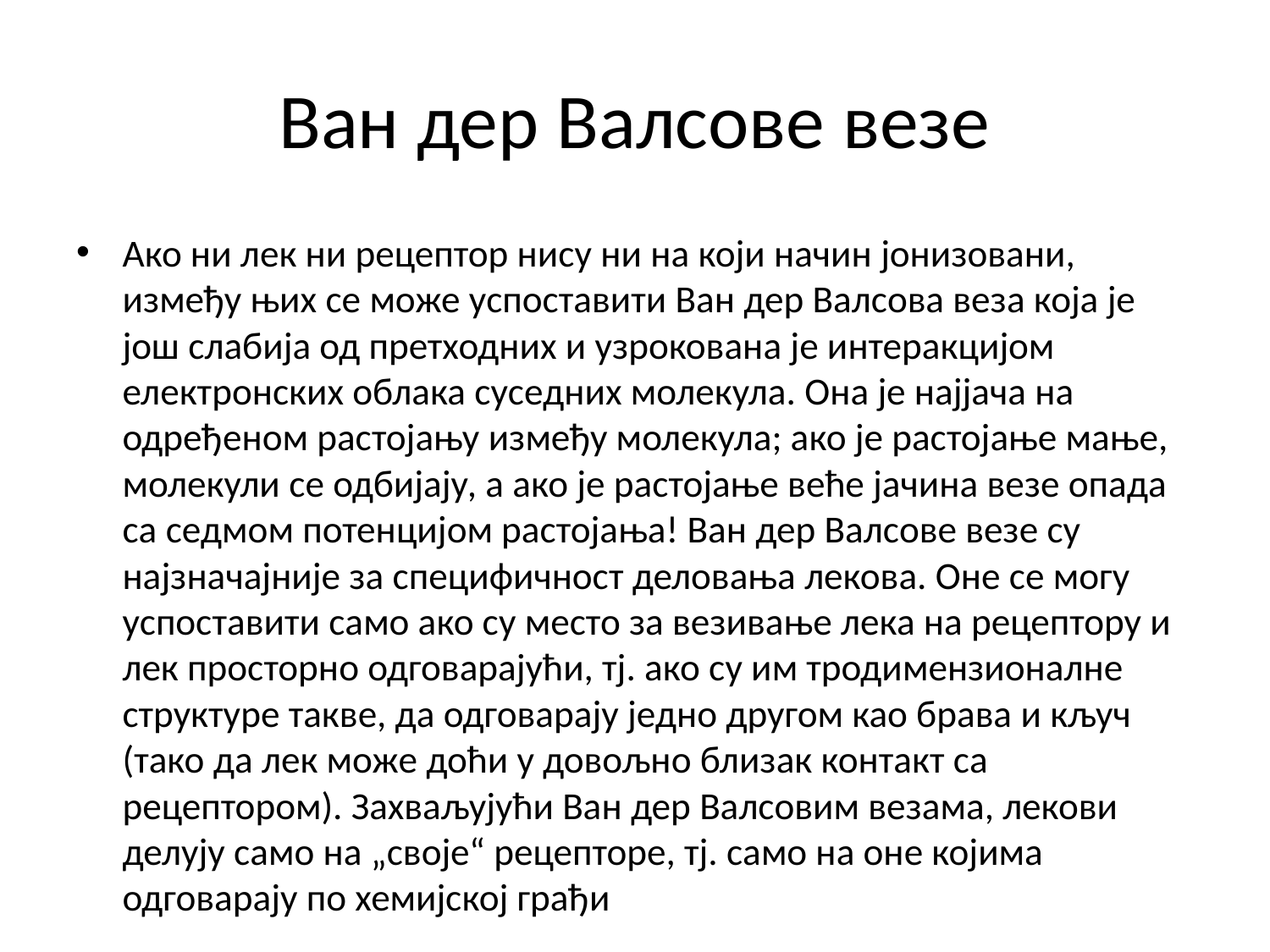

# Ван дер Валсове везе
Ако ни лек ни рецептор нису ни на који начин јонизовани, између њих се може успоставити Ван дер Валсова веза која је још слабија од претходних и узрокована је интеракцијом електронских облака суседних молекула. Она је најјача на одређеном растојању између молекула; ако је растојање мање, молекули се одбијају, а ако је растојање веће јачина везе опада са седмом потенцијом растојања! Ван дер Валсове везе су најзначајније за специфичност деловања лекова. Оне се могу успоставити само ако су место за везивање лека на рецептору и лек просторно одговарајући, тј. ако су им тродимензионалне структуре такве, да одговарају једно другом као брава и кључ (тако да лек може доћи у довољно близак контакт са рецептором). Захваљујући Ван дер Валсовим везама, лекови делују само на „своје“ рецепторе, тј. само на оне којима одговарају по хемијској грађи